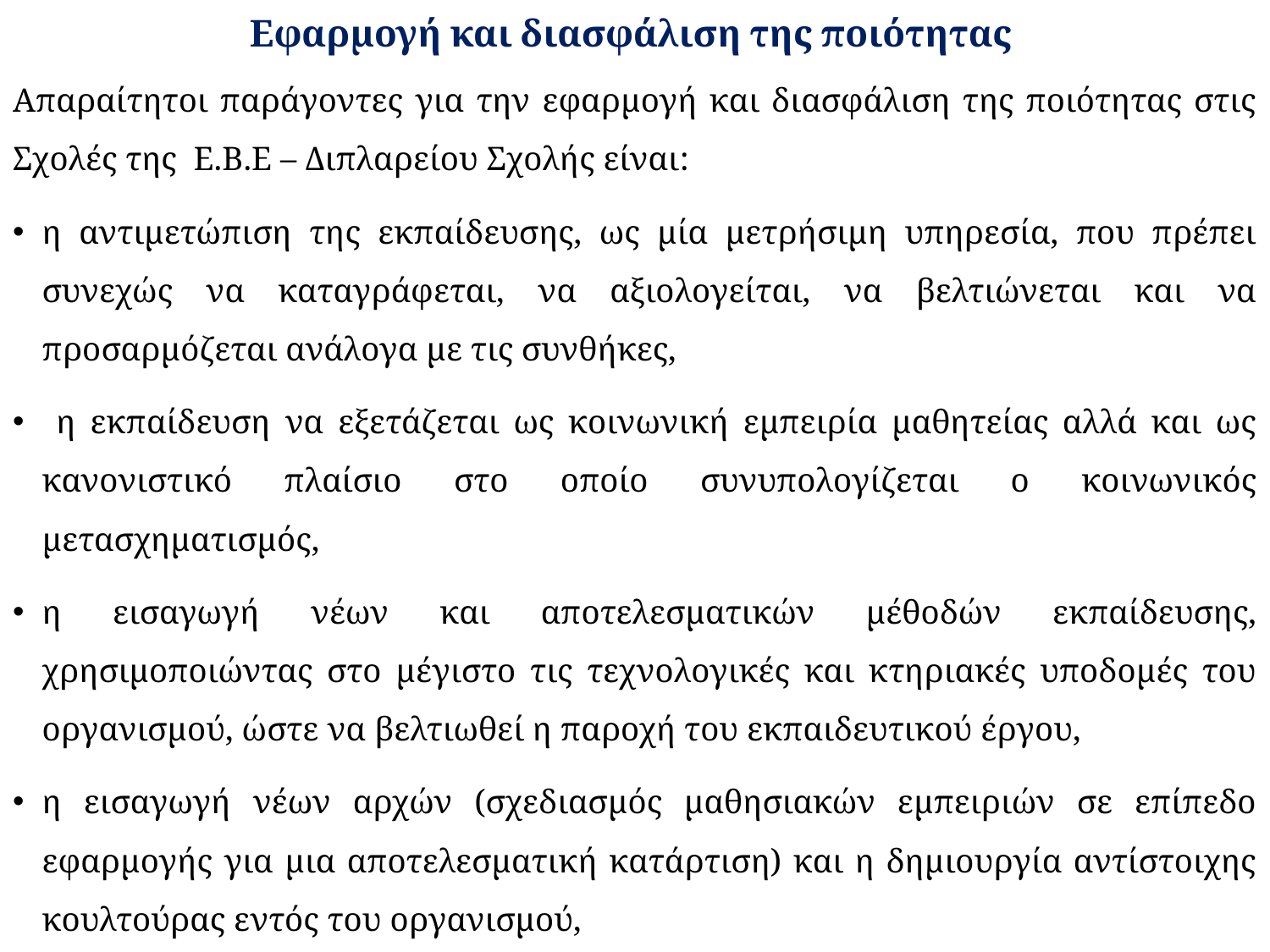

# Εφαρμογή και διασφάλιση της ποιότητας
Απαραίτητοι παράγοντες για την εφαρμογή και διασφάλιση της ποιότητας στις Σχολές της  Ε.Β.Ε – Διπλαρείου Σχολής είναι:
η αντιμετώπιση της εκπαίδευσης, ως μία μετρήσιμη υπηρεσία, που πρέπει συνεχώς να καταγράφεται, να αξιολογείται, να βελτιώνεται και να προσαρμόζεται ανάλογα με τις συνθήκες,
 η εκπαίδευση να εξετάζεται ως κοινωνική εμπειρία μαθητείας αλλά και ως κανονιστικό πλαίσιο στο οποίο συνυπολογίζεται ο κοινωνικός μετασχηματισμός,
η εισαγωγή νέων και αποτελεσματικών μέθοδών εκπαίδευσης, χρησιμοποιώντας στο μέγιστο τις τεχνολογικές και κτηριακές υποδομές του οργανισμού, ώστε να βελτιωθεί η παροχή του εκπαιδευτικού έργου,
η εισαγωγή νέων αρχών (σχεδιασμός μαθησιακών εμπειριών σε επίπεδο εφαρμογής για μια αποτελεσματική κατάρτιση) και η δημιουργία αντίστοιχης κουλτούρας εντός του οργανισμού,